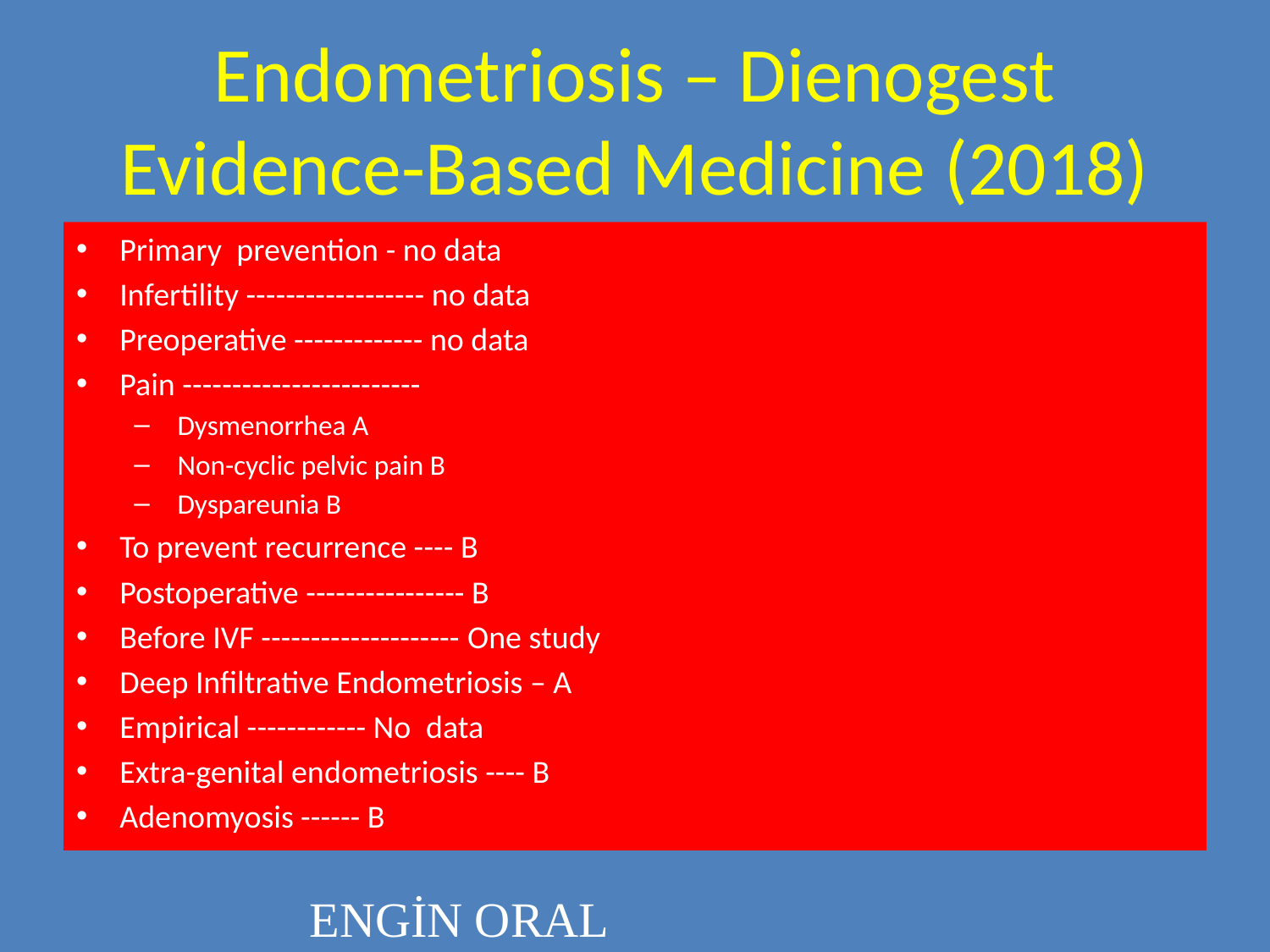

# Endometriosis – Dienogest Evidence-Based Medicine (2018)
Primary  prevention - no data
Infertility ------------------ no data
Preoperative ------------- no data
Pain ------------------------
Dysmenorrhea A
Non-cyclic pelvic pain B
Dyspareunia B
To prevent recurrence ---- B
Postoperative ---------------- B
Before IVF -------------------- One study
Deep Infiltrative Endometriosis – A
Empirical ------------ No  data
Extra-genital endometriosis ---- B
Adenomyosis ------ B
ENGİN ORAL